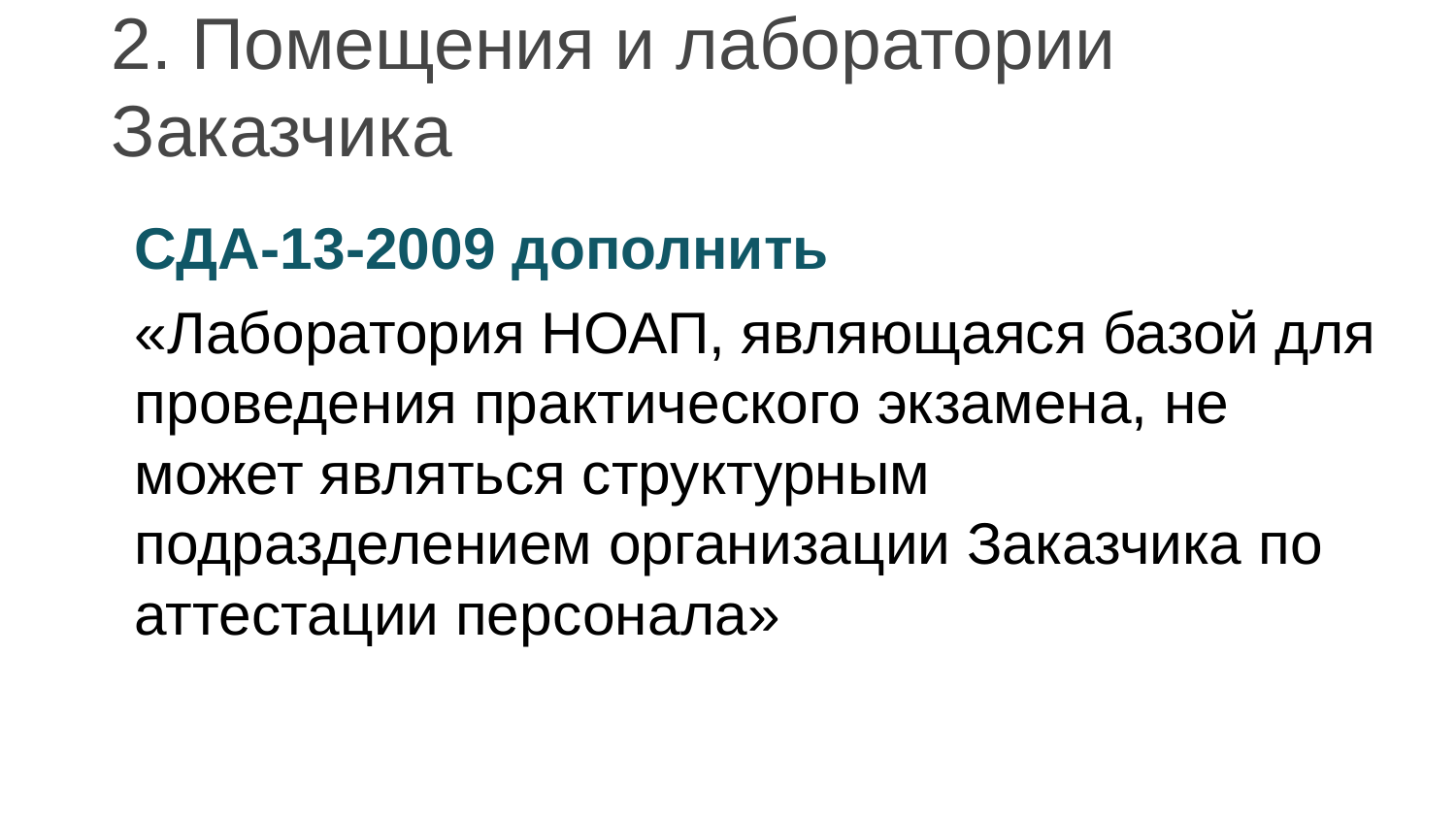

# 2. Помещения и лаборатории Заказчика
СДА-13-2009 дополнить
«Лаборатория НОАП, являющаяся базой для проведения практического экзамена, не может являться структурным подразделением организации Заказчика по аттестации персонала»